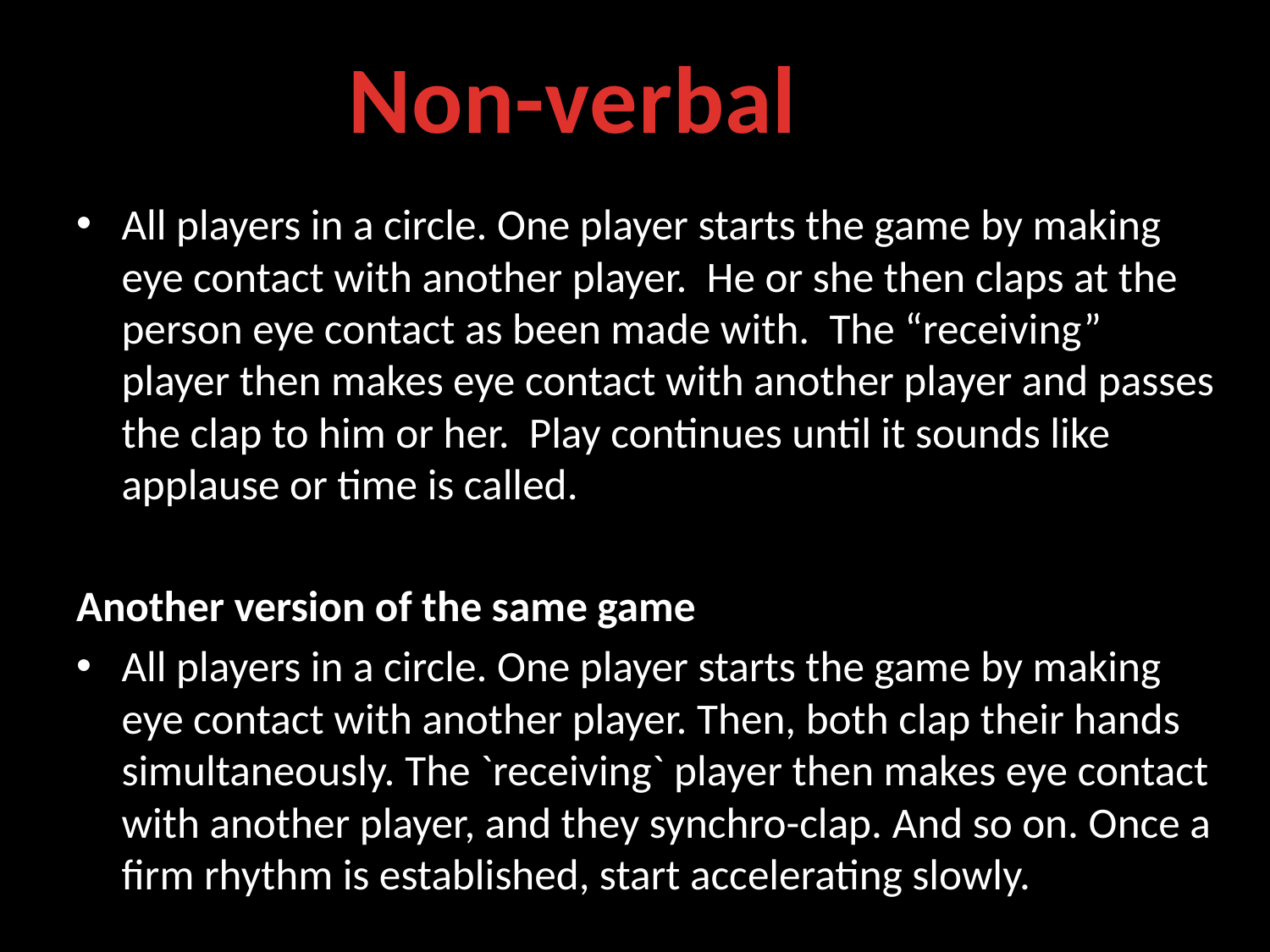

Non-verbal
All players in a circle. One player starts the game by making eye contact with another player.  He or she then claps at the person eye contact as been made with.  The “receiving” player then makes eye contact with another player and passes the clap to him or her.  Play continues until it sounds like applause or time is called.

Another version of the same game
All players in a circle. One player starts the game by making eye contact with another player. Then, both clap their hands simultaneously. The `receiving` player then makes eye contact with another player, and they synchro-clap. And so on. Once a firm rhythm is established, start accelerating slowly.